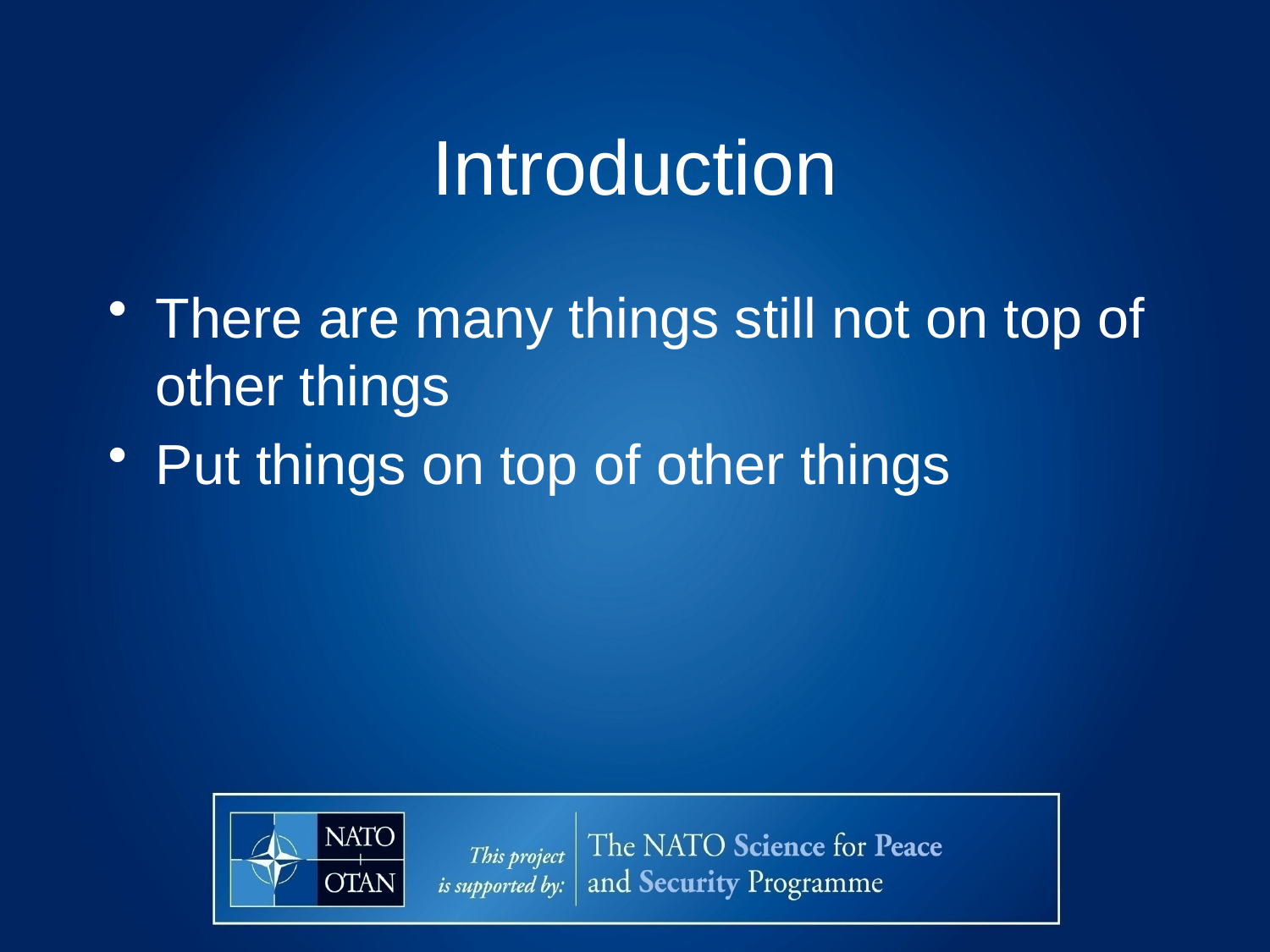

# Introduction
There are many things still not on top of other things
Put things on top of other things